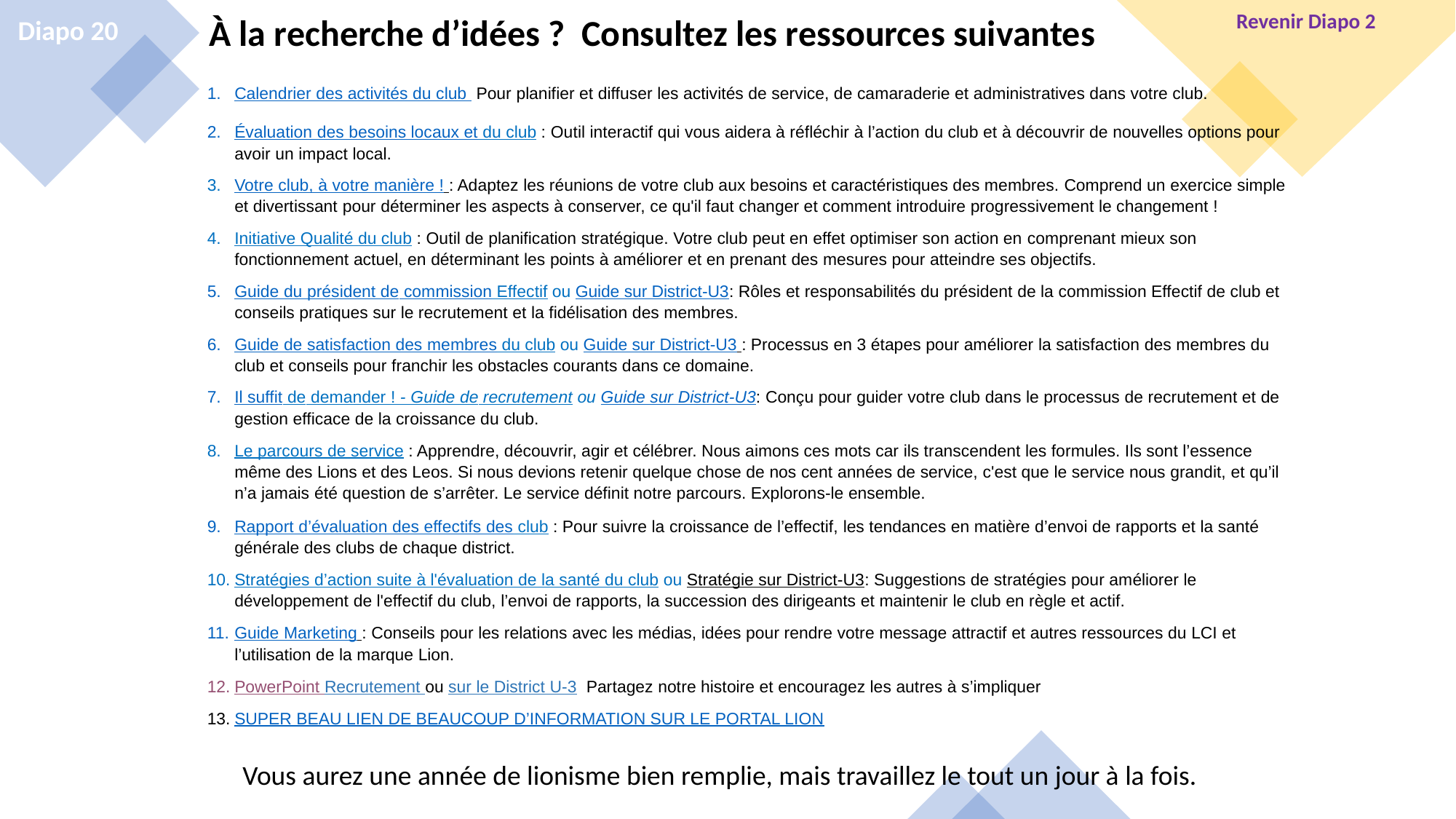

Revenir Diapo 2
À la recherche d’idées ?  Consultez les ressources suivantes
Diapo 20

Calendrier des activités du club  Pour planifier et diffuser les activités de service, de camaraderie et administratives dans votre club.
Évaluation des besoins locaux et du club : Outil interactif qui vous aidera à réfléchir à l’action du club et à découvrir de nouvelles options pour avoir un impact local.
Votre club, à votre manière ! : Adaptez les réunions de votre club aux besoins et caractéristiques des membres. Comprend un exercice simple et divertissant pour déterminer les aspects à conserver, ce qu'il faut changer et comment introduire progressivement le changement !
Initiative Qualité du club : Outil de planification stratégique. Votre club peut en effet optimiser son action en comprenant mieux son fonctionnement actuel, en déterminant les points à améliorer et en prenant des mesures pour atteindre ses objectifs.
Guide du président de commission Effectif ou Guide sur District-U3: Rôles et responsabilités du président de la commission Effectif de club et conseils pratiques sur le recrutement et la fidélisation des membres.
Guide de satisfaction des membres du club ou Guide sur District-U3 : Processus en 3 étapes pour améliorer la satisfaction des membres du club et conseils pour franchir les obstacles courants dans ce domaine.
Il suffit de demander ! - Guide de recrutement ou Guide sur District-U3: Conçu pour guider votre club dans le processus de recrutement et de gestion efficace de la croissance du club.
Le parcours de service : Apprendre, découvrir, agir et célébrer. Nous aimons ces mots car ils transcendent les formules. Ils sont l’essence même des Lions et des Leos. Si nous devions retenir quelque chose de nos cent années de service, c'est que le service nous grandit, et qu’il n’a jamais été question de s’arrêter. Le service définit notre parcours. Explorons-le ensemble.
Rapport d’évaluation des effectifs des club : Pour suivre la croissance de l’effectif, les tendances en matière d’envoi de rapports et la santé générale des clubs de chaque district.
Stratégies d’action suite à l'évaluation de la santé du club ou Stratégie sur District-U3: Suggestions de stratégies pour améliorer le développement de l'effectif du club, l’envoi de rapports, la succession des dirigeants et maintenir le club en règle et actif.
Guide Marketing : Conseils pour les relations avec les médias, idées pour rendre votre message attractif et autres ressources du LCI et l’utilisation de la marque Lion.
PowerPoint Recrutement ou sur le District U-3  Partagez notre histoire et encouragez les autres à s’impliquer
SUPER BEAU LIEN DE BEAUCOUP D’INFORMATION SUR LE PORTAL LION

Vous aurez une année de lionisme bien remplie, mais travaillez le tout un jour à la fois.